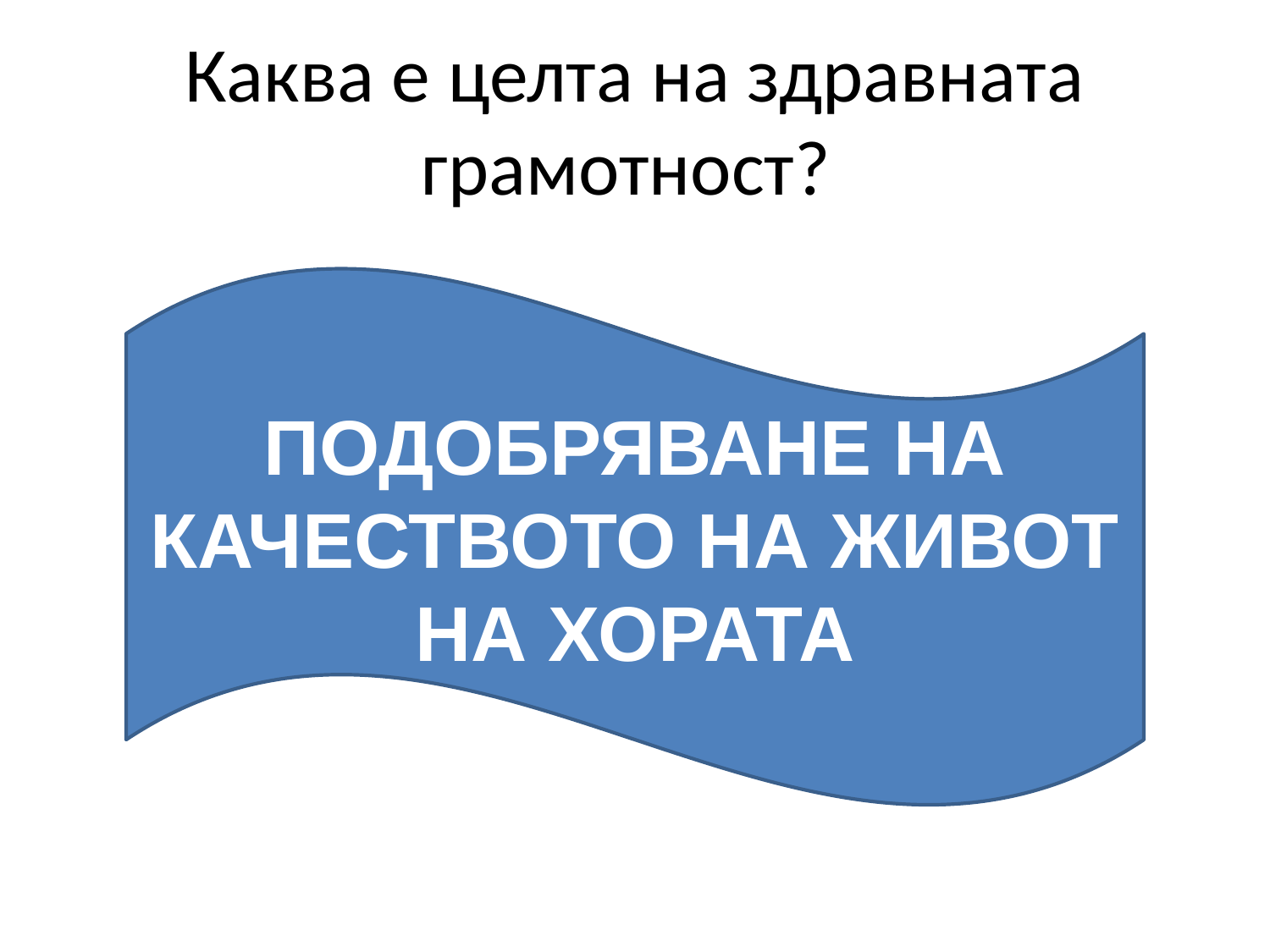

# Каква е целта на здравната грамотност?
ПОДОБРЯВАНЕ НА КАЧЕСТВОТО НА ЖИВОТ НА ХОРАТА